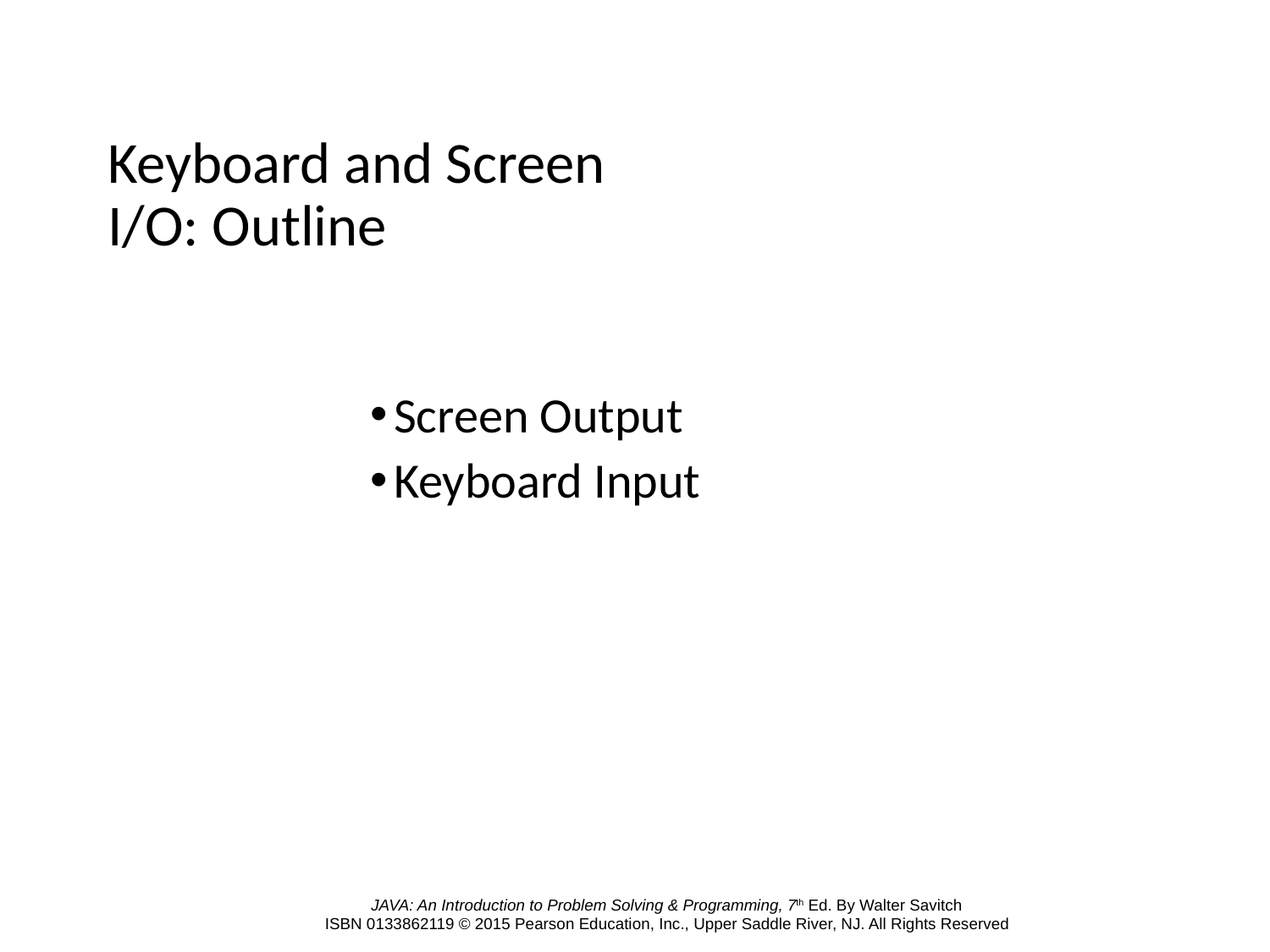

# Keyboard and Screen I/O: Outline
Screen Output
Keyboard Input